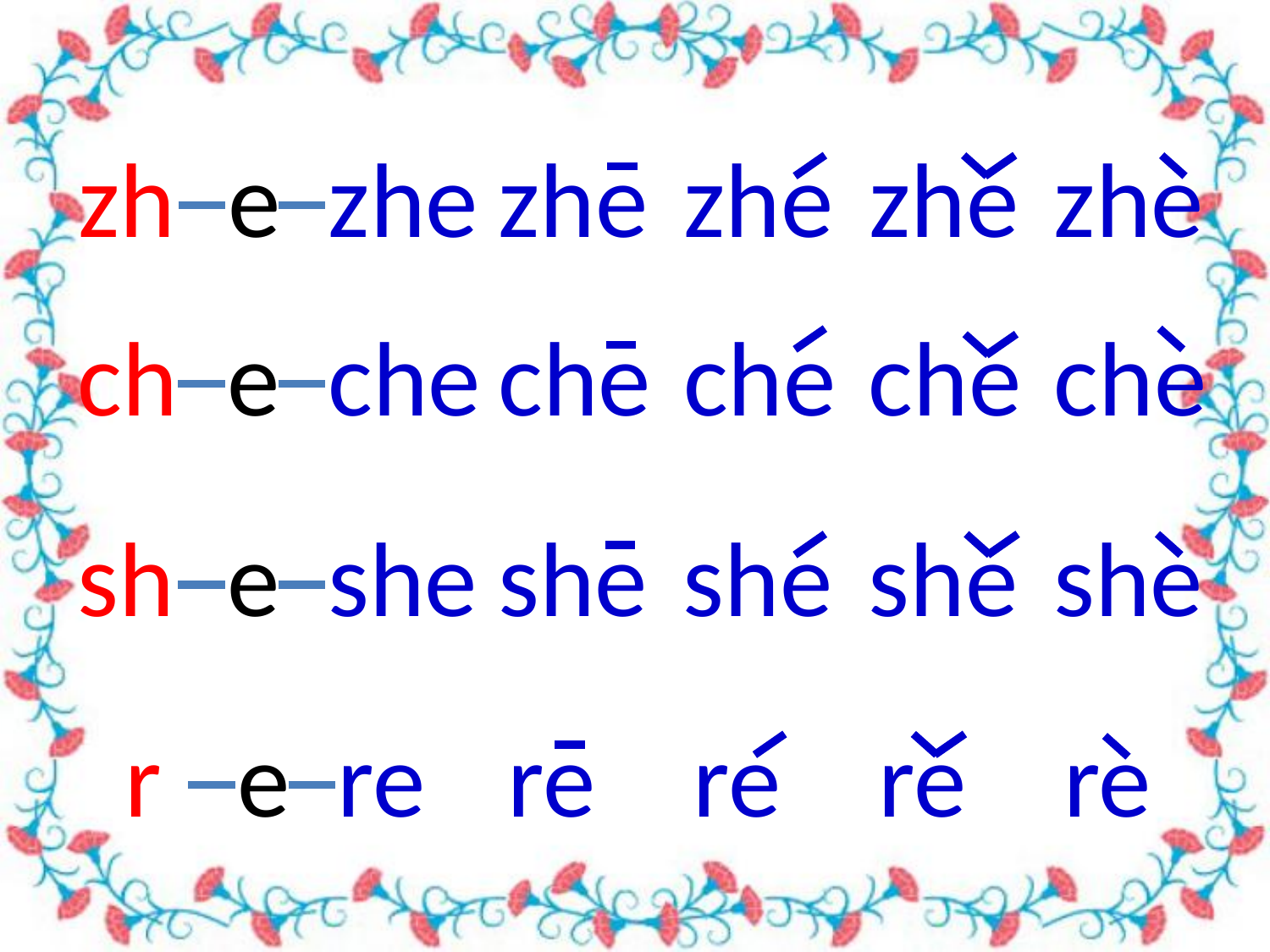

zh
e
zhe
zhe
zhe
zhe
zhe
ch
e
che
che
che
che
che
sh
e
she
she
she
she
she
r
e
re
re
re
re
re